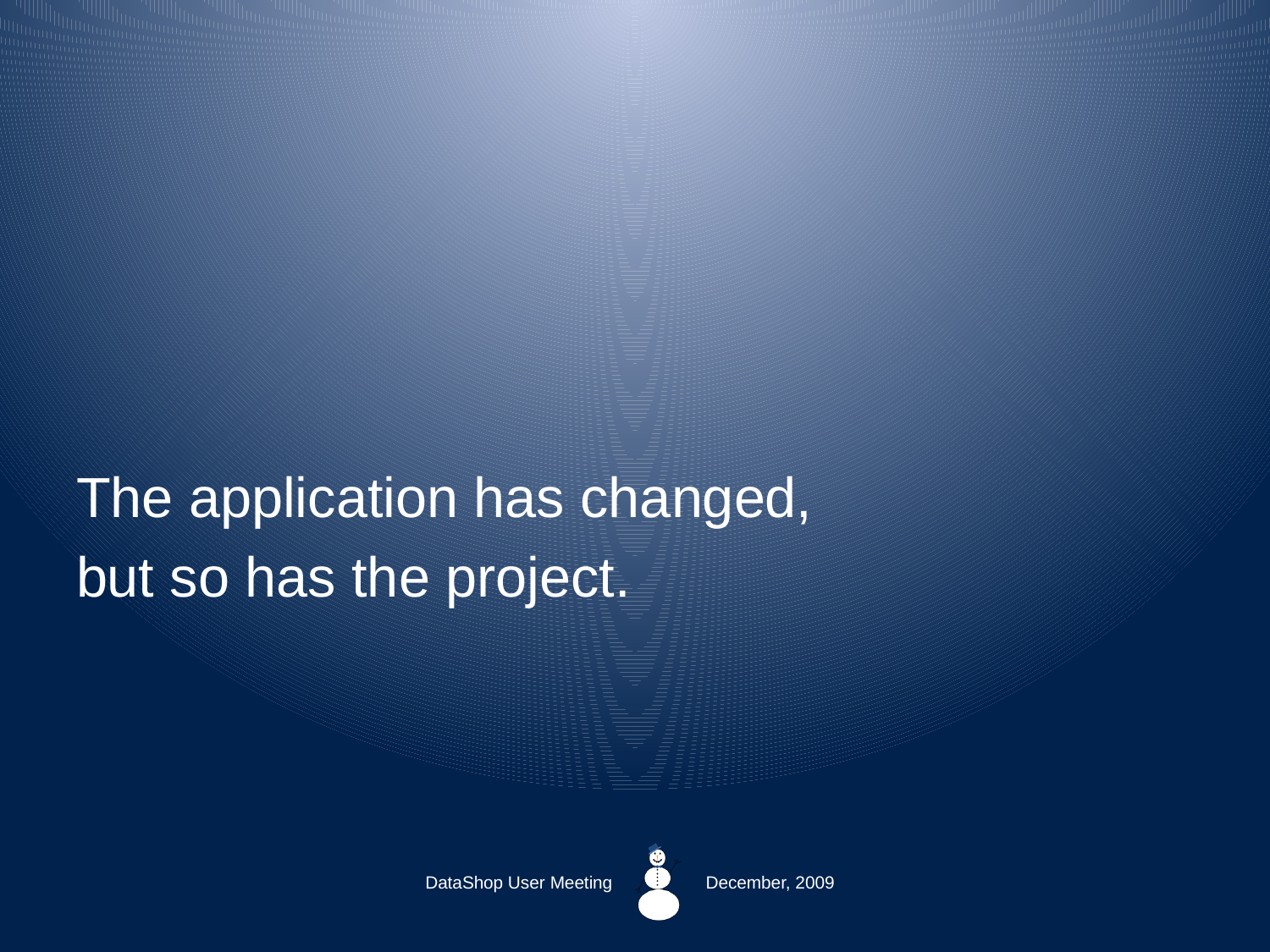

The application has changed,
but so has the project.